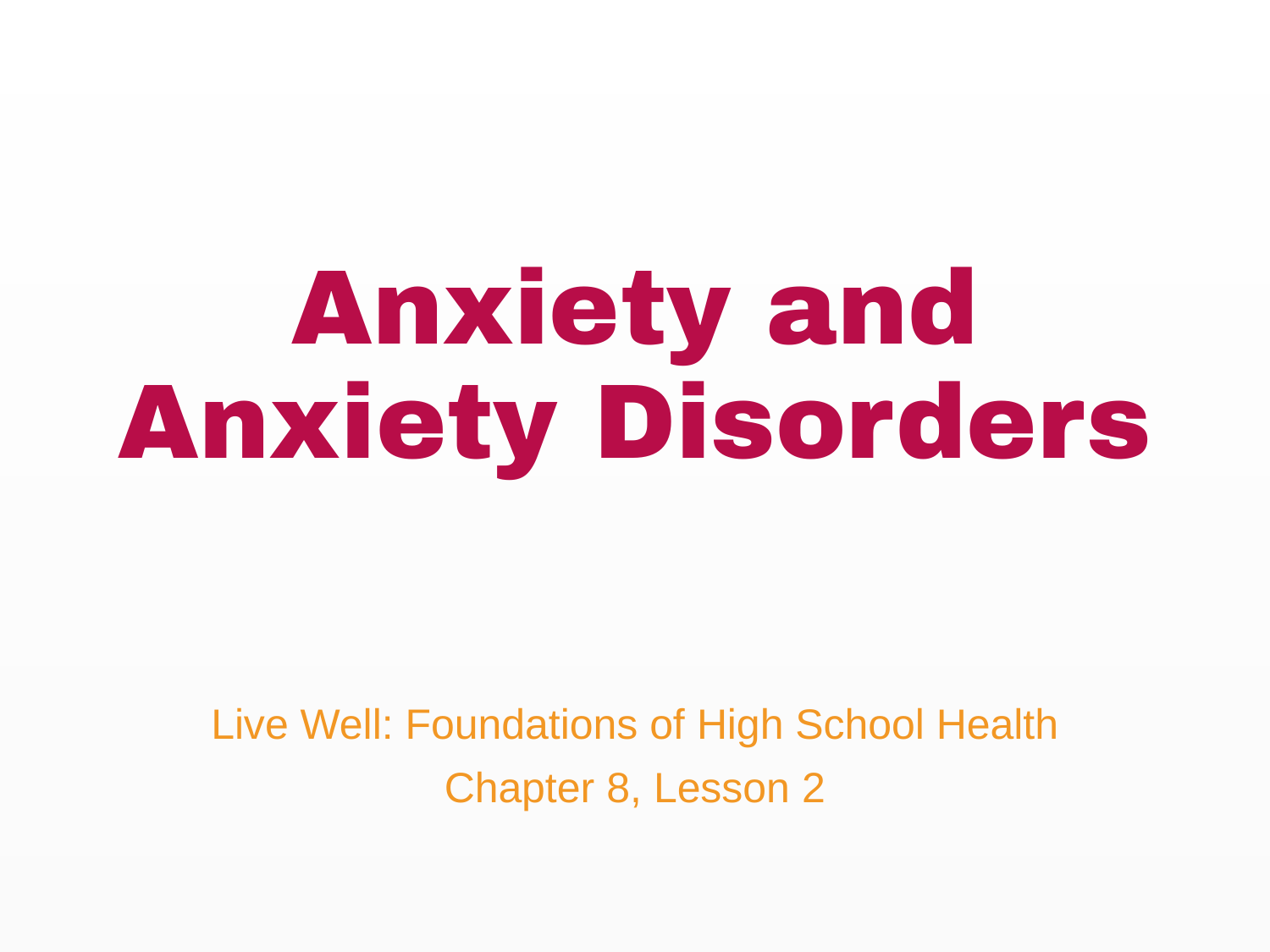

# Anxiety and Anxiety Disorders
Live Well: Foundations of High School Health
Chapter 8, Lesson 2